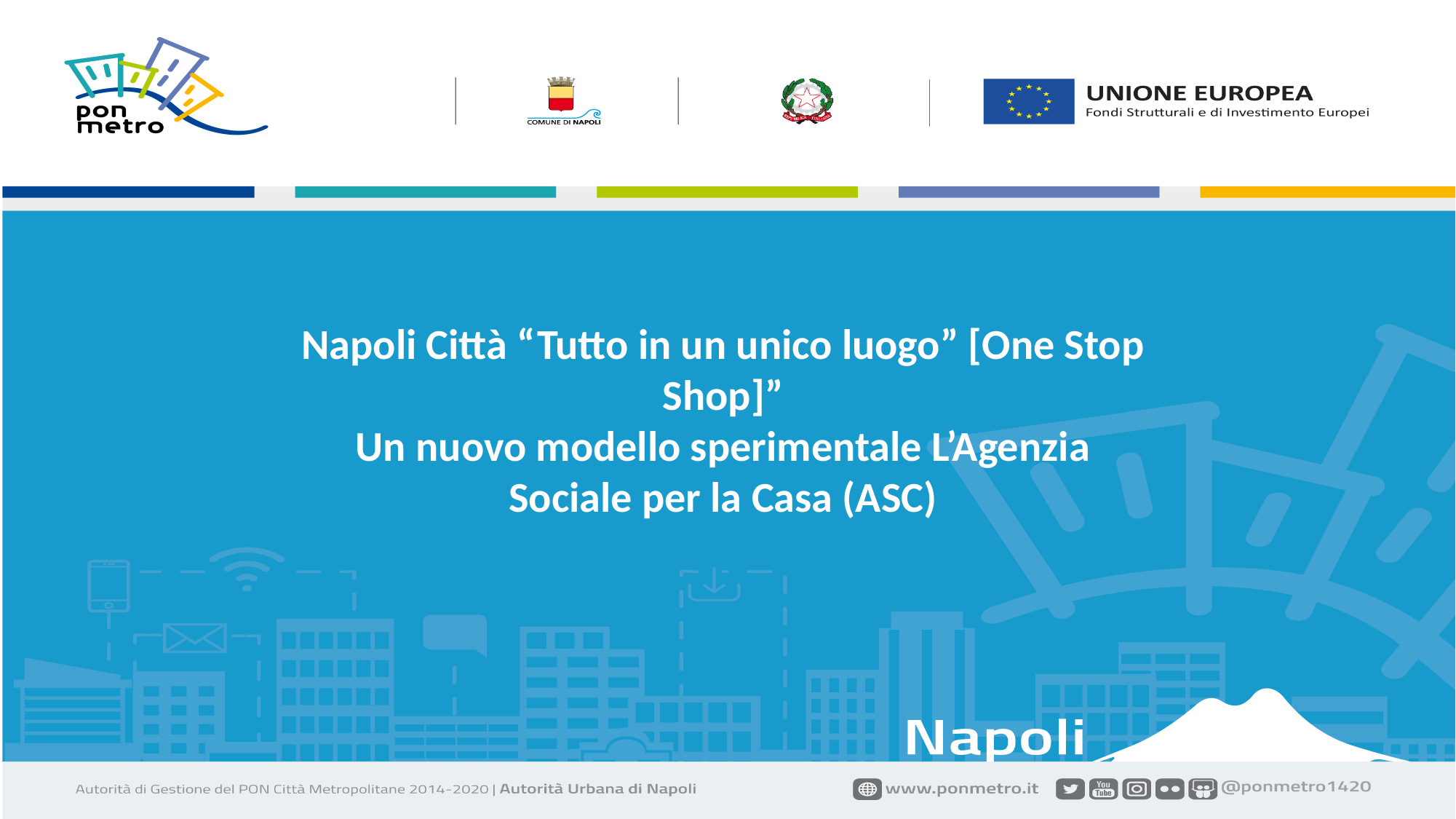

Napoli Città “Tutto in un unico luogo” [One Stop Shop]”
Un nuovo modello sperimentale L’Agenzia Sociale per la Casa (ASC)